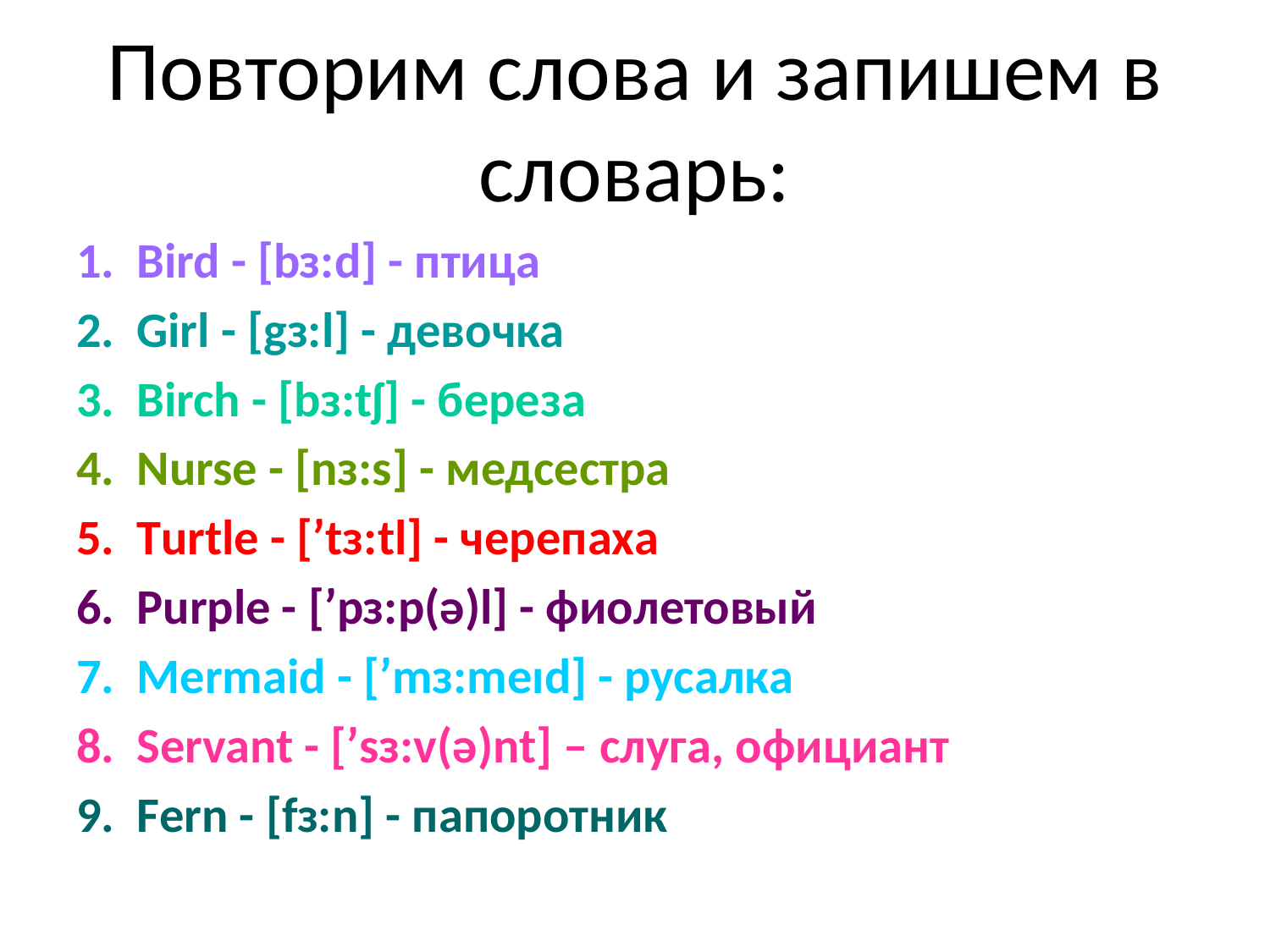

# Повторим слова и запишем в словарь:
Bird - [bɜ:d] - птица
Girl - [gɜ:l] - девочка
Birch - [bɜ:tʃ] - береза
Nurse - [nɜ:s] - медсестра
Turtle - [ʹtɜ:tl] - черепаха
Purple - [ʹpɜ:p(ə)l] - фиолетовый
Mermaid - [ʹmɜ:meıd] - русалка
Servant - [ʹsɜ:v(ə)nt] – слуга, официант
Fern - [fɜ:n] - папоротник